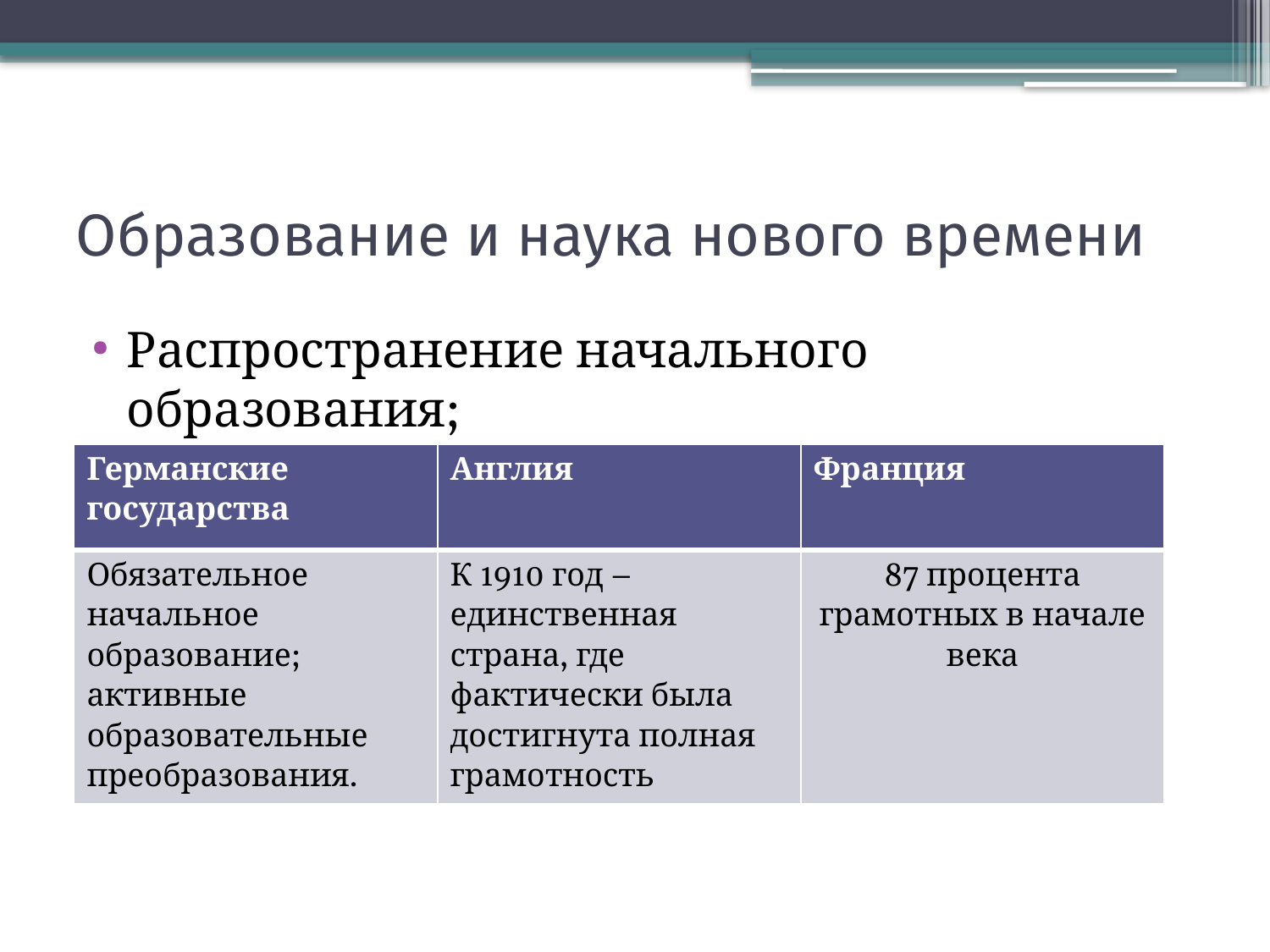

# Образование и наука нового времени
Распространение начального образования;

| Германские государства | Англия | Франция |
| --- | --- | --- |
| Обязательное начальное образование; активные образовательные преобразования. | К 1910 год – единственная страна, где фактически была достигнута полная грамотность | 87 процента грамотных в начале века |